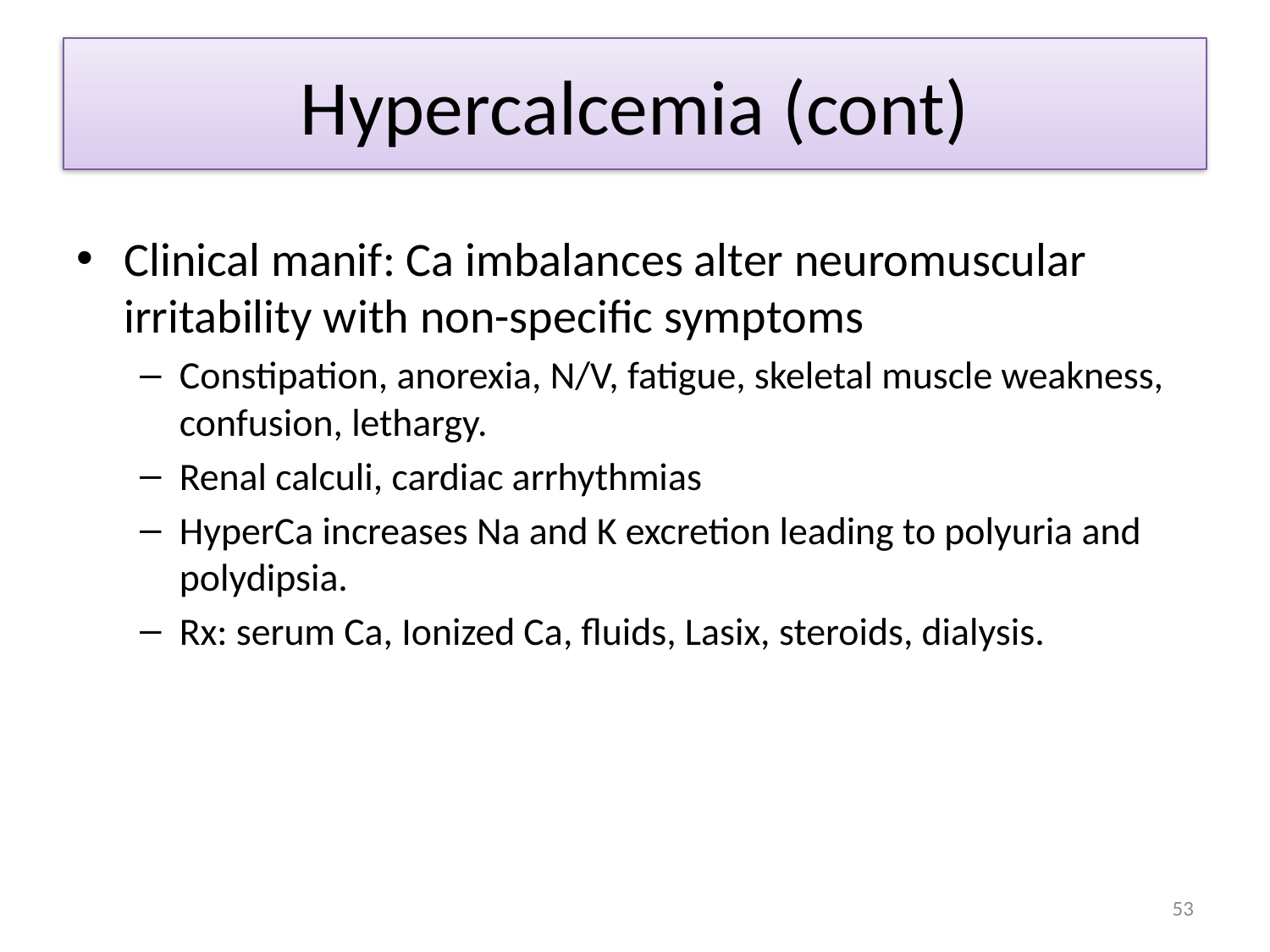

# Hypercalcemia (cont)
Clinical manif: Ca imbalances alter neuromuscular irritability with non-specific symptoms
Constipation, anorexia, N/V, fatigue, skeletal muscle weakness, confusion, lethargy.
Renal calculi, cardiac arrhythmias
HyperCa increases Na and K excretion leading to polyuria and polydipsia.
Rx: serum Ca, Ionized Ca, fluids, Lasix, steroids, dialysis.
53